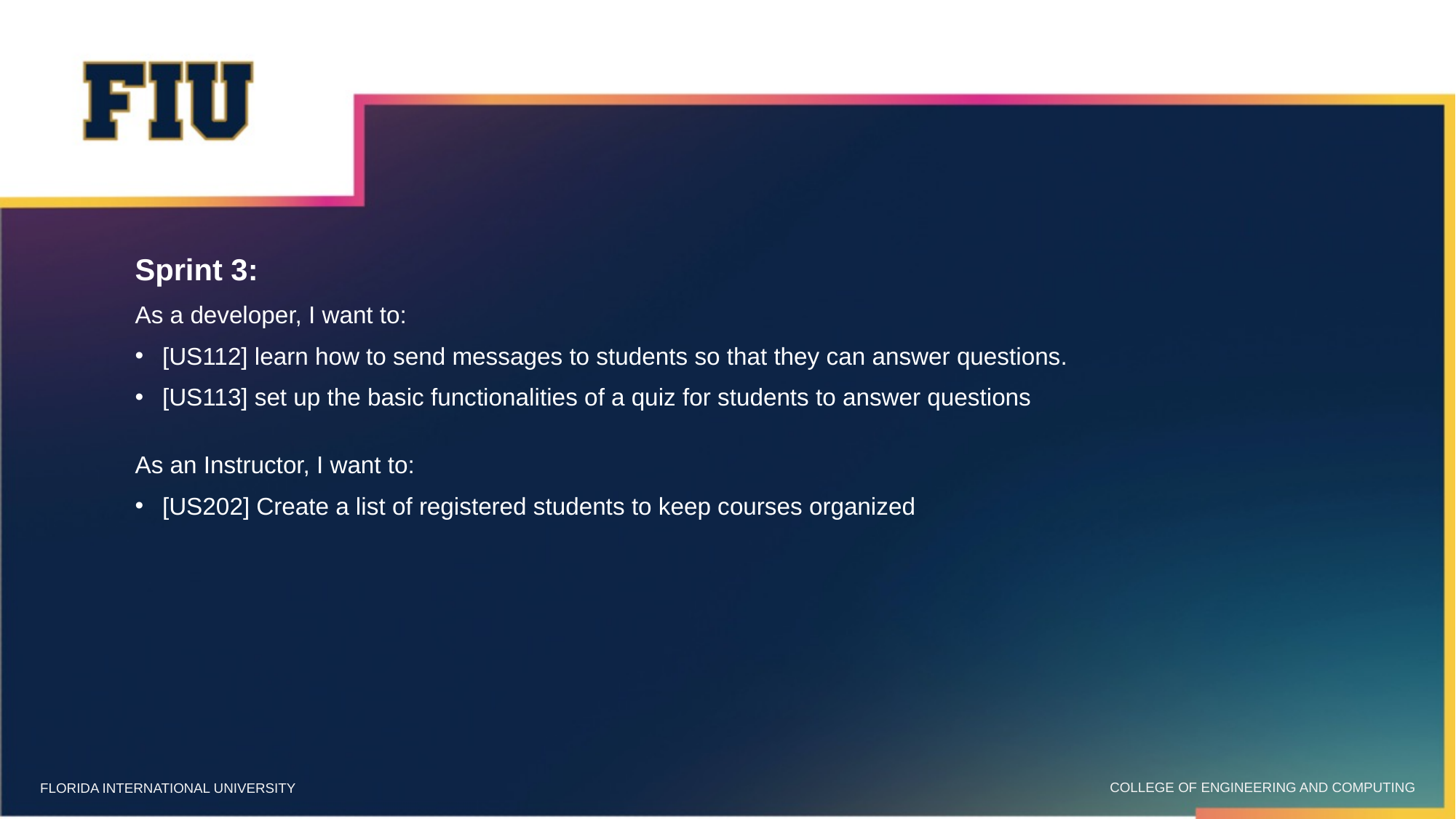

Sprint 3:
As a developer, I want to:
[US112] learn how to send messages to students so that they can answer questions.
[US113] set up the basic functionalities of a quiz for students to answer questions
As an Instructor, I want to:
[US202] Create a list of registered students to keep courses organized